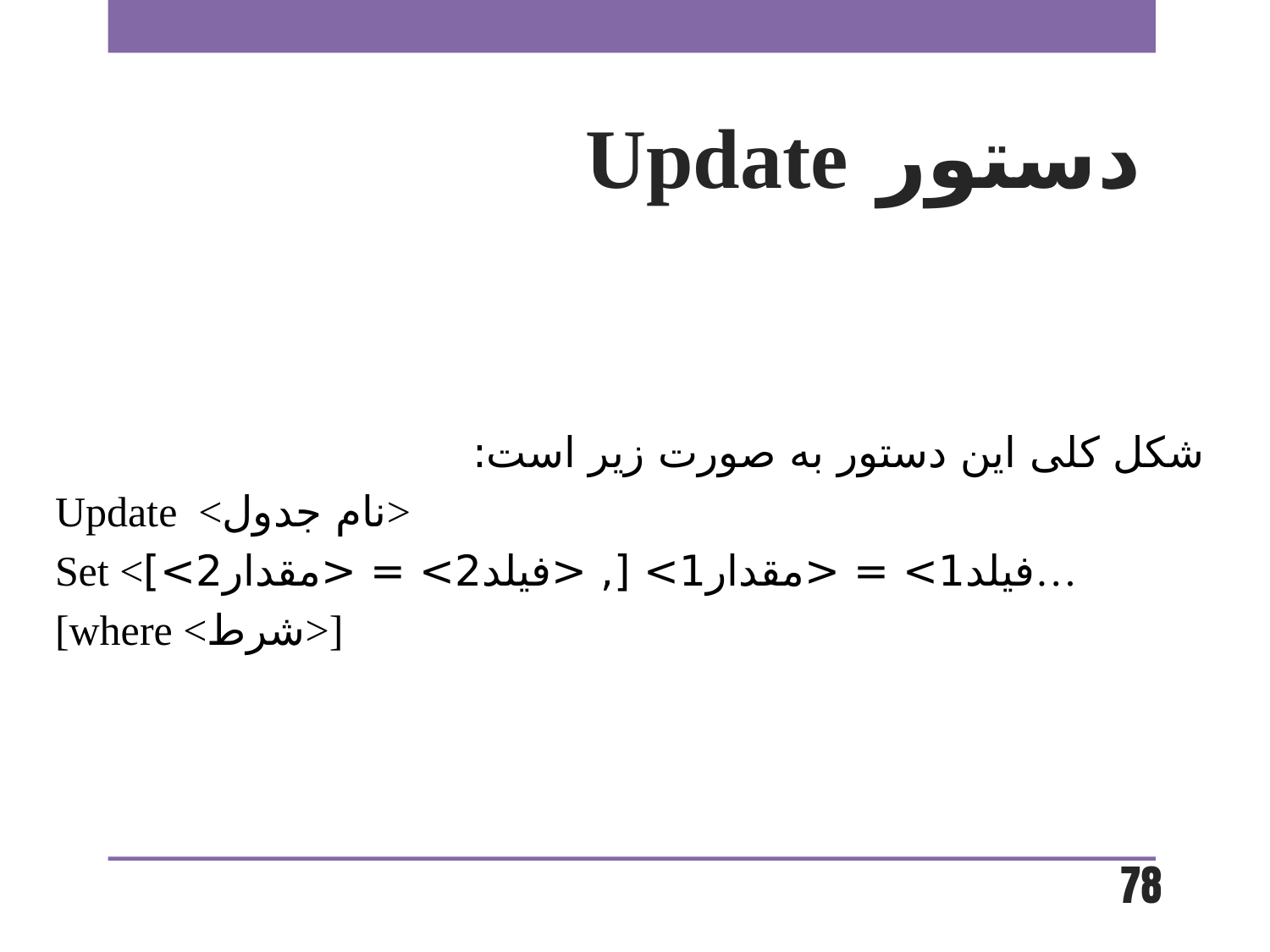

# دستور Update
شکل کلی این دستور به صورت زیر است:
Update  <نام جدول>
Set <فیلد1> = <مقدار1> [, <فیلد2> = <مقدار2>]…
[where <شرط>]
78